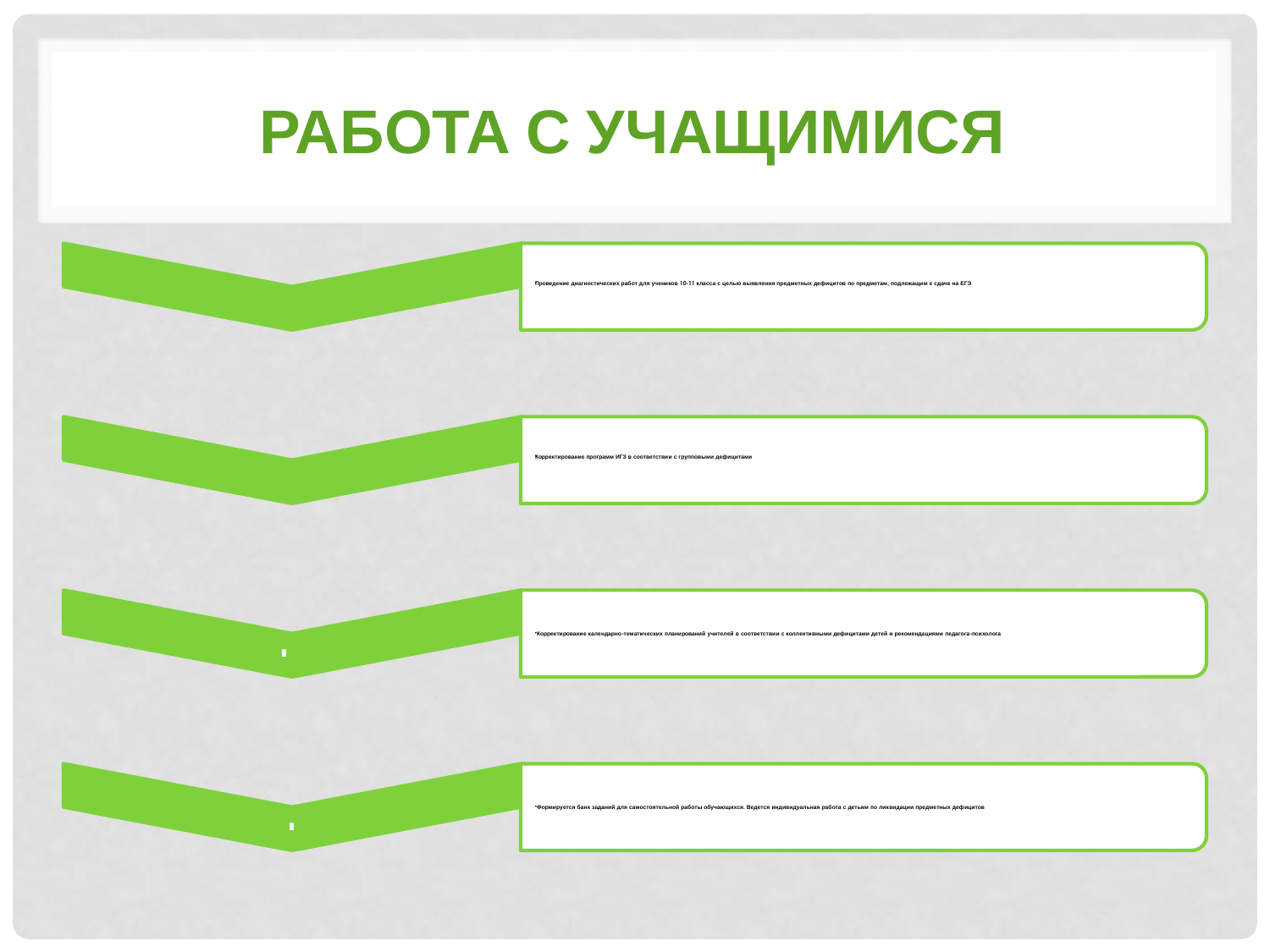

# Работа с учащимися
.
.
Проведение диагностических работ для учеников 10-11 класса с целью выявления предметных дефицитов по предметам, подлежащим к сдаче на ЕГЭ
Корректирование программ ИГЗ в соответствии с групповыми дефицитами
Корректирование календарно-тематических планирований учителей в соответствии с коллективными дефицитами детей и рекомендациями педагога-психолога
Формируется банк заданий для самостоятельной работы обучающихся. Ведется индивидуальная работа с детьми по ликвидации предметных дефицитов